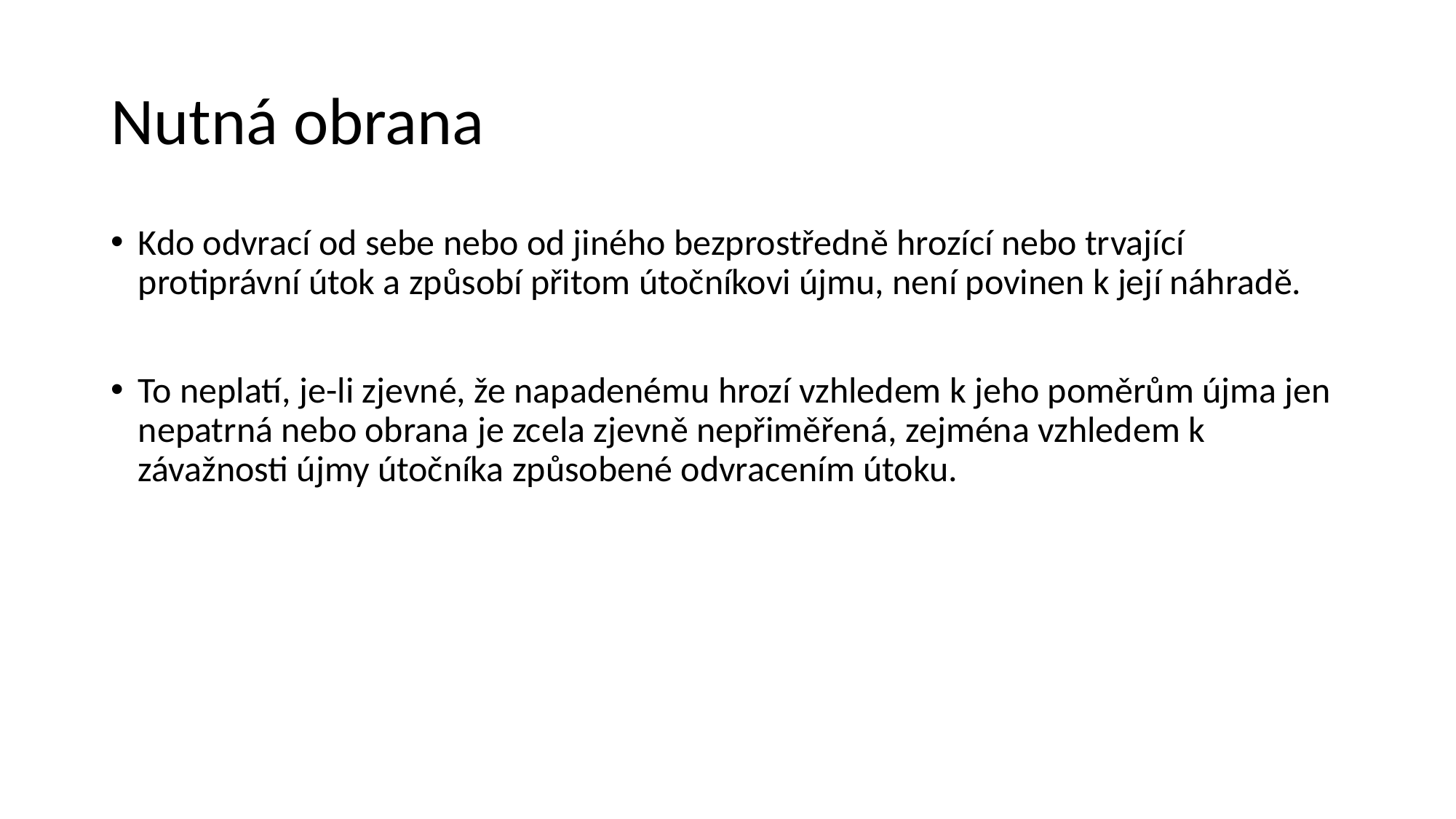

# Nutná obrana
Kdo odvrací od sebe nebo od jiného bezprostředně hrozící nebo trvající protiprávní útok a způsobí přitom útočníkovi újmu, není povinen k její náhradě.

To neplatí, je-li zjevné, že napadenému hrozí vzhledem k jeho poměrům újma jen nepatrná nebo obrana je zcela zjevně nepřiměřená, zejména vzhledem k závažnosti újmy útočníka způsobené odvracením útoku.